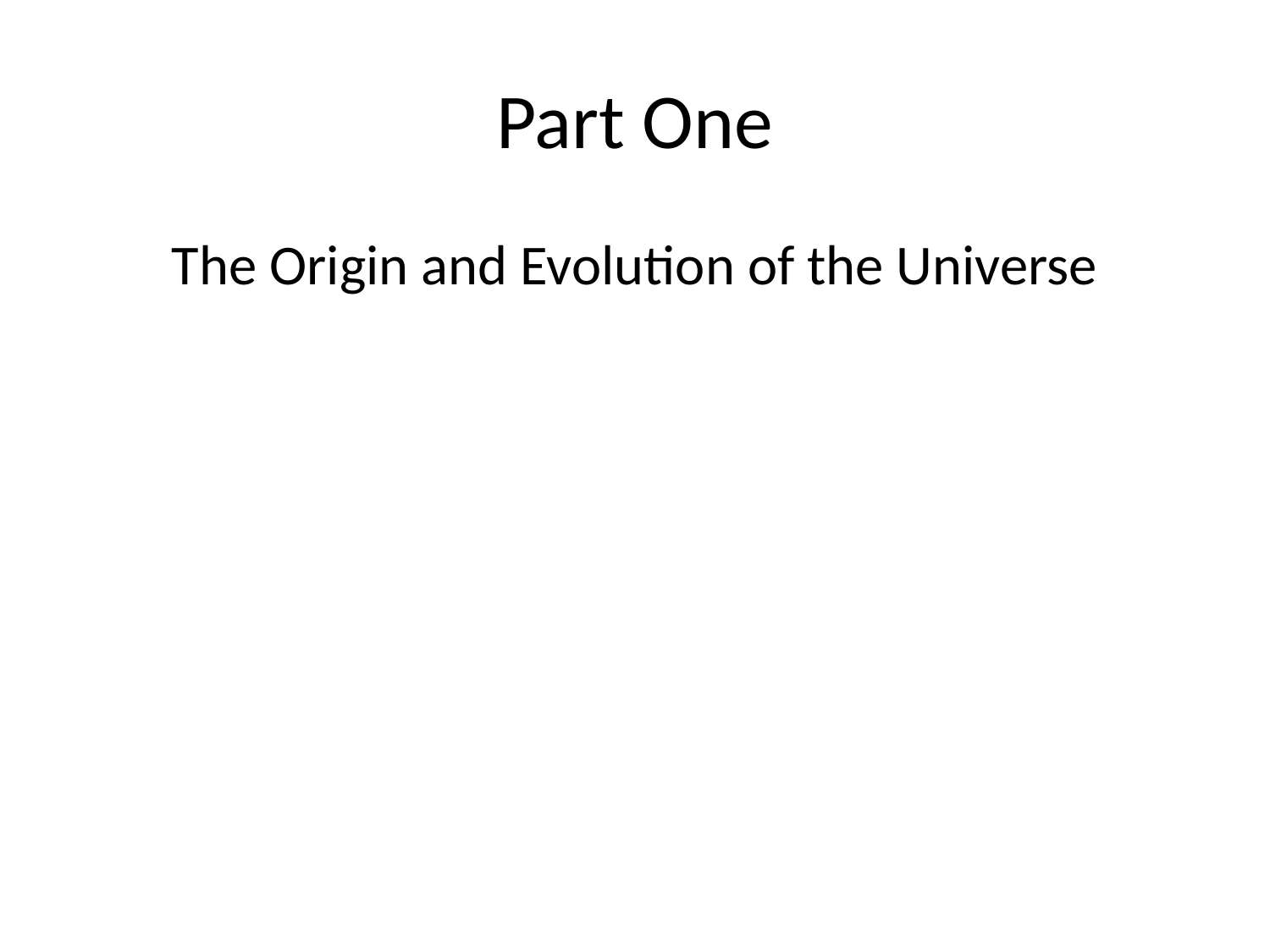

# Part One
The Origin and Evolution of the Universe